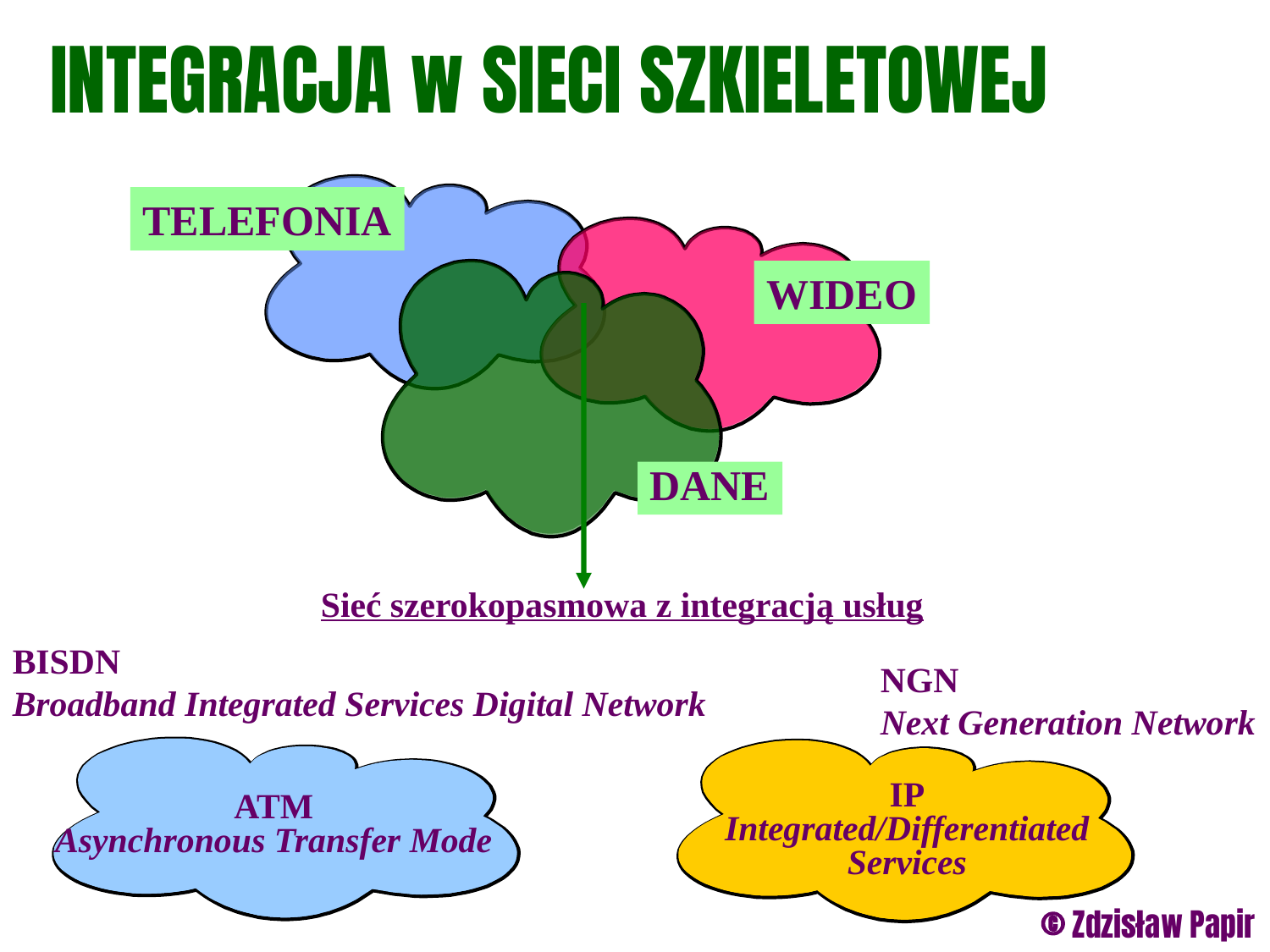

INTEGRACJA w SIECI SZKIELETOWEJ

TELEFONIA

WIDEO

DANE
Sieć szerokopasmowa z integracją usług
BISDN
Broadband Integrated Services Digital Network
NGN
Next Generation Network

IP
Integrated/Differentiated
Services
ATM
Asynchronous Transfer Mode
© Zdzisław Papir